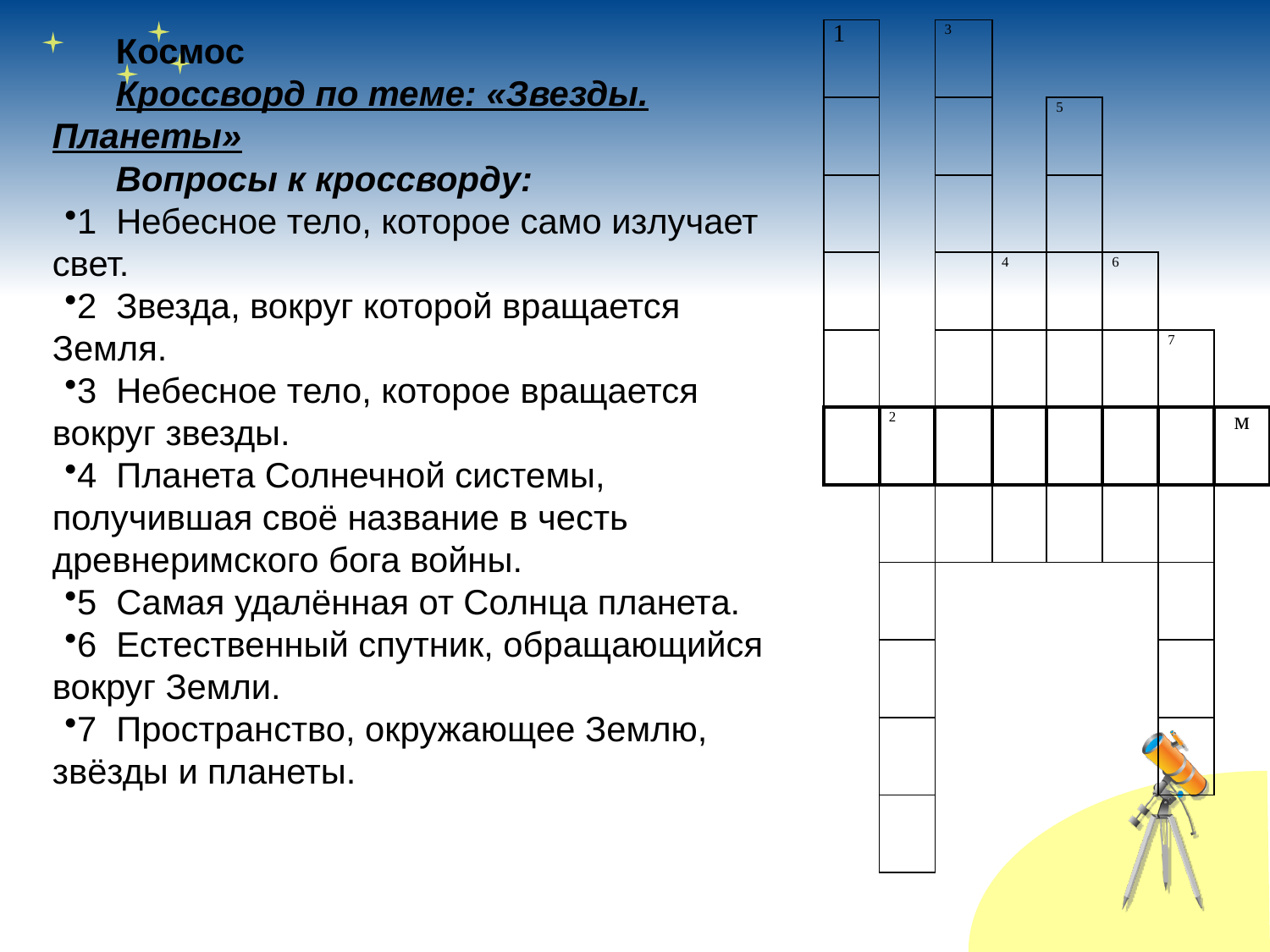

| 1 |  | 3 |  |  |  |  |  |
| --- | --- | --- | --- | --- | --- | --- | --- |
|  |  |  |  | 5 |  |  |  |
|  |  |  |  |  |  |  |  |
|  |  |  | 4 |  | 6 |  |  |
|  |  |  |  |  |  | 7 |  |
|  | 2 |  |  |  |  |  | м |
|  |  |  |  |  |  |  |  |
|  |  |  |  |  |  |  |  |
|  |  |  |  |  |  |  |  |
|  |  |  |  |  |  |  |  |
|  |  |  |  |  |  |  |  |
Космос
Кроссворд по теме: «Звезды. Планеты»
Вопросы к кроссворду:
1  Небесное тело, которое само излучает свет.
2  Звезда, вокруг которой вращается Земля.
3  Небесное тело, которое вращается вокруг звезды.
4  Планета Солнечной системы, получившая своё название в честь древнеримского бога войны.
5  Самая удалённая от Солнца планета.
6  Естественный спутник, обращающийся вокруг Земли.
7  Пространство, окружающее Землю, звёзды и планеты.